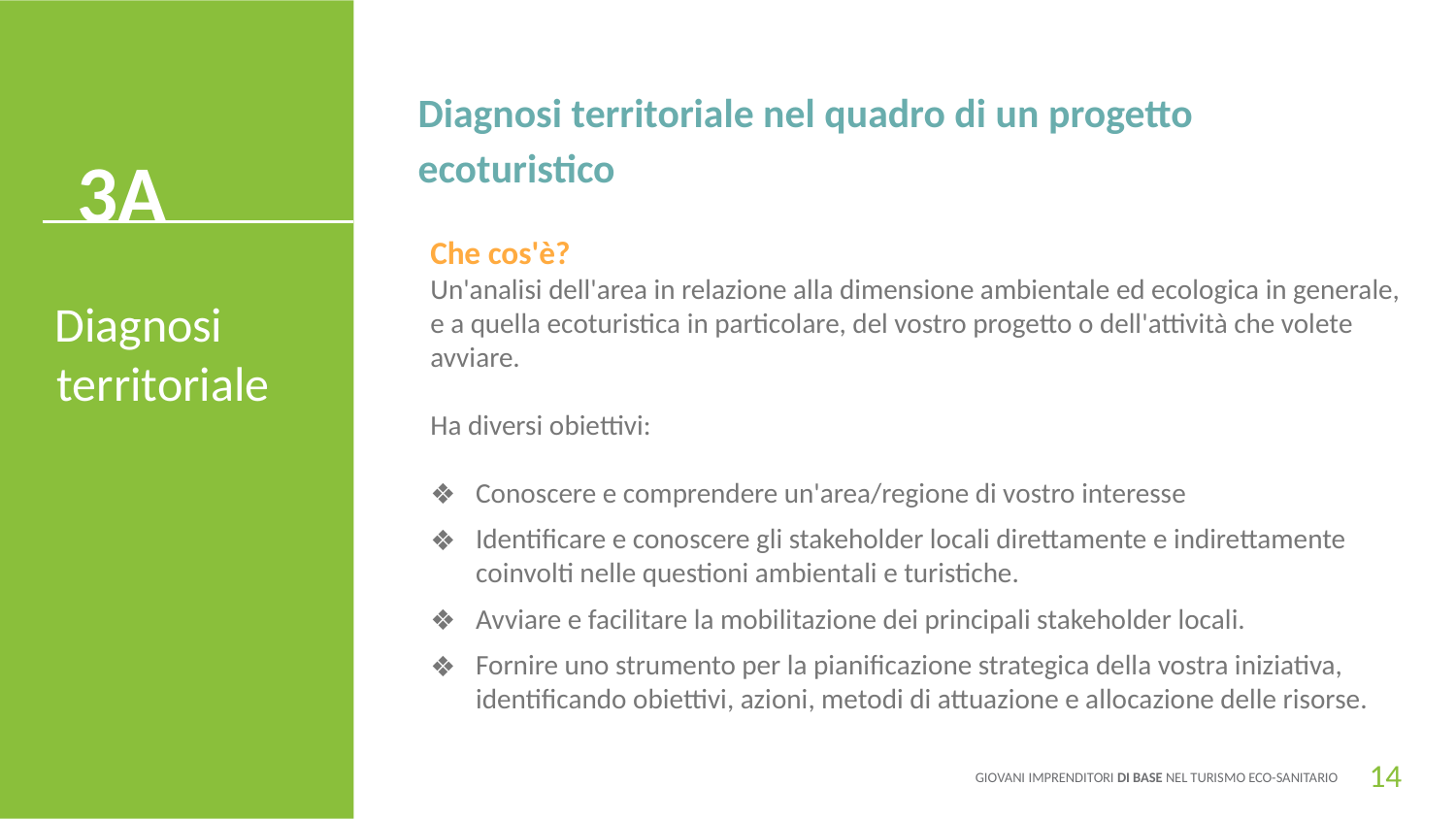

Diagnosi territoriale nel quadro di un progetto ecoturistico

3A
Che cos'è?
Un'analisi dell'area in relazione alla dimensione ambientale ed ecologica in generale, e a quella ecoturistica in particolare, del vostro progetto o dell'attività che volete avviare.

Ha diversi obiettivi:

Conoscere e comprendere un'area/regione di vostro interesse
Identificare e conoscere gli stakeholder locali direttamente e indirettamente coinvolti nelle questioni ambientali e turistiche.
Avviare e facilitare la mobilitazione dei principali stakeholder locali.
Fornire uno strumento per la pianificazione strategica della vostra iniziativa, identificando obiettivi, azioni, metodi di attuazione e allocazione delle risorse.

Diagnosi territoriale

14